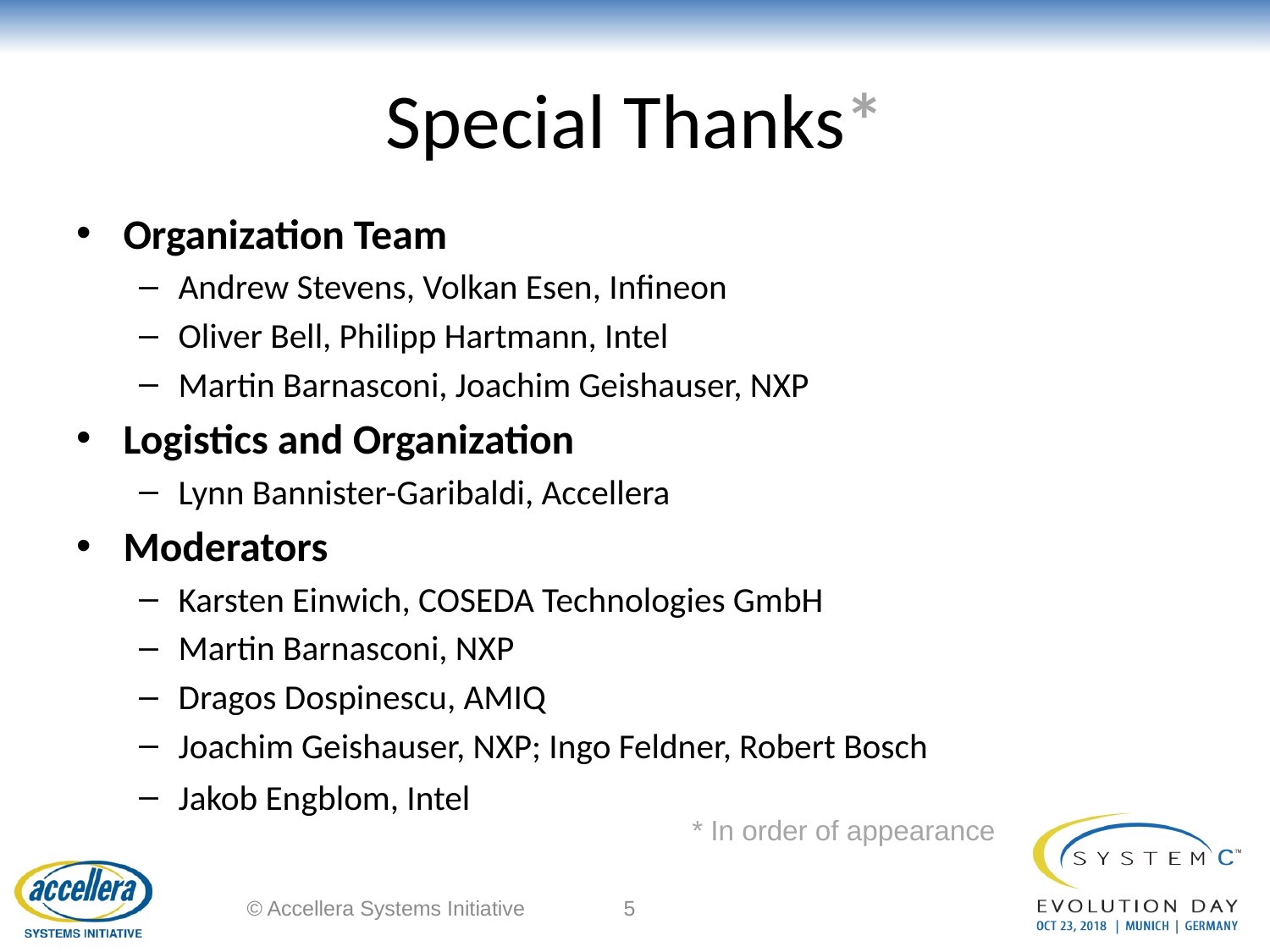

# Special Thanks*
Organization Team
Andrew Stevens, Volkan Esen, Infineon
Oliver Bell, Philipp Hartmann, Intel
Martin Barnasconi, Joachim Geishauser, NXP
Logistics and Organization
Lynn Bannister-Garibaldi, Accellera
Moderators
Karsten Einwich, COSEDA Technologies GmbH
Martin Barnasconi, NXP
Dragos Dospinescu, AMIQ
Joachim Geishauser, NXP; Ingo Feldner, Robert Bosch
Jakob Engblom, Intel

* In order of appearance
© Accellera Systems Initiative
5